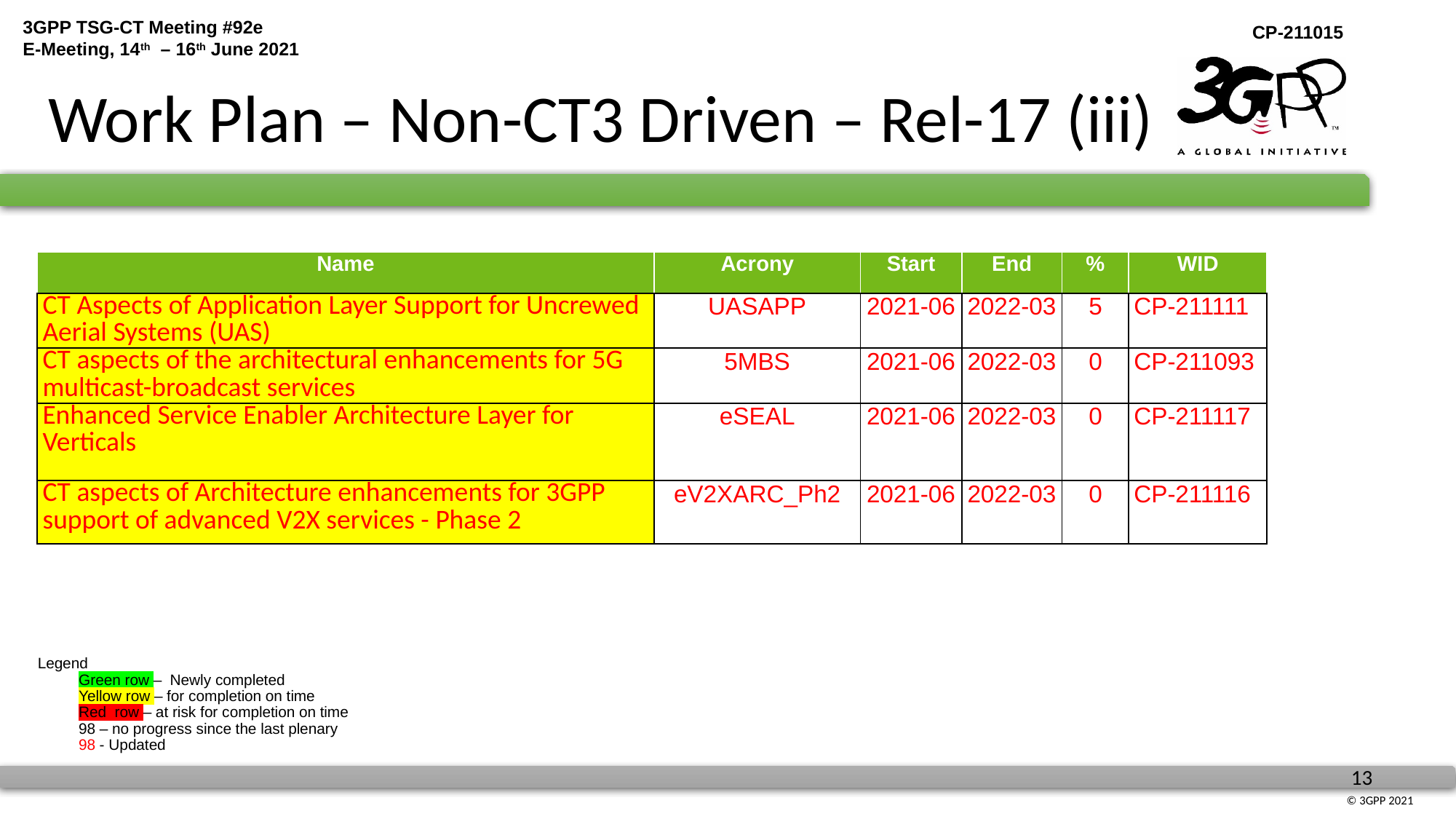

# Work Plan – Non-CT3 Driven – Rel-17 (iii)
| Name | Acrony | Start | End | % | WID |
| --- | --- | --- | --- | --- | --- |
| CT Aspects of Application Layer Support for Uncrewed Aerial Systems (UAS) | UASAPP | 2021-06 | 2022-03 | 5 | CP-211111 |
| CT aspects of the architectural enhancements for 5G multicast-broadcast services | 5MBS | 2021-06 | 2022-03 | 0 | CP-211093 |
| Enhanced Service Enabler Architecture Layer for Verticals | eSEAL | 2021-06 | 2022-03 | 0 | CP-211117 |
| CT aspects of Architecture enhancements for 3GPP support of advanced V2X services - Phase 2 | eV2XARC\_Ph2 | 2021-06 | 2022-03 | 0 | CP-211116 |
Legend
Green row –  Newly completed
	Yellow row – for completion on time
Red  row – at risk for completion on time
	98 – no progress since the last plenary
	98 - Updated